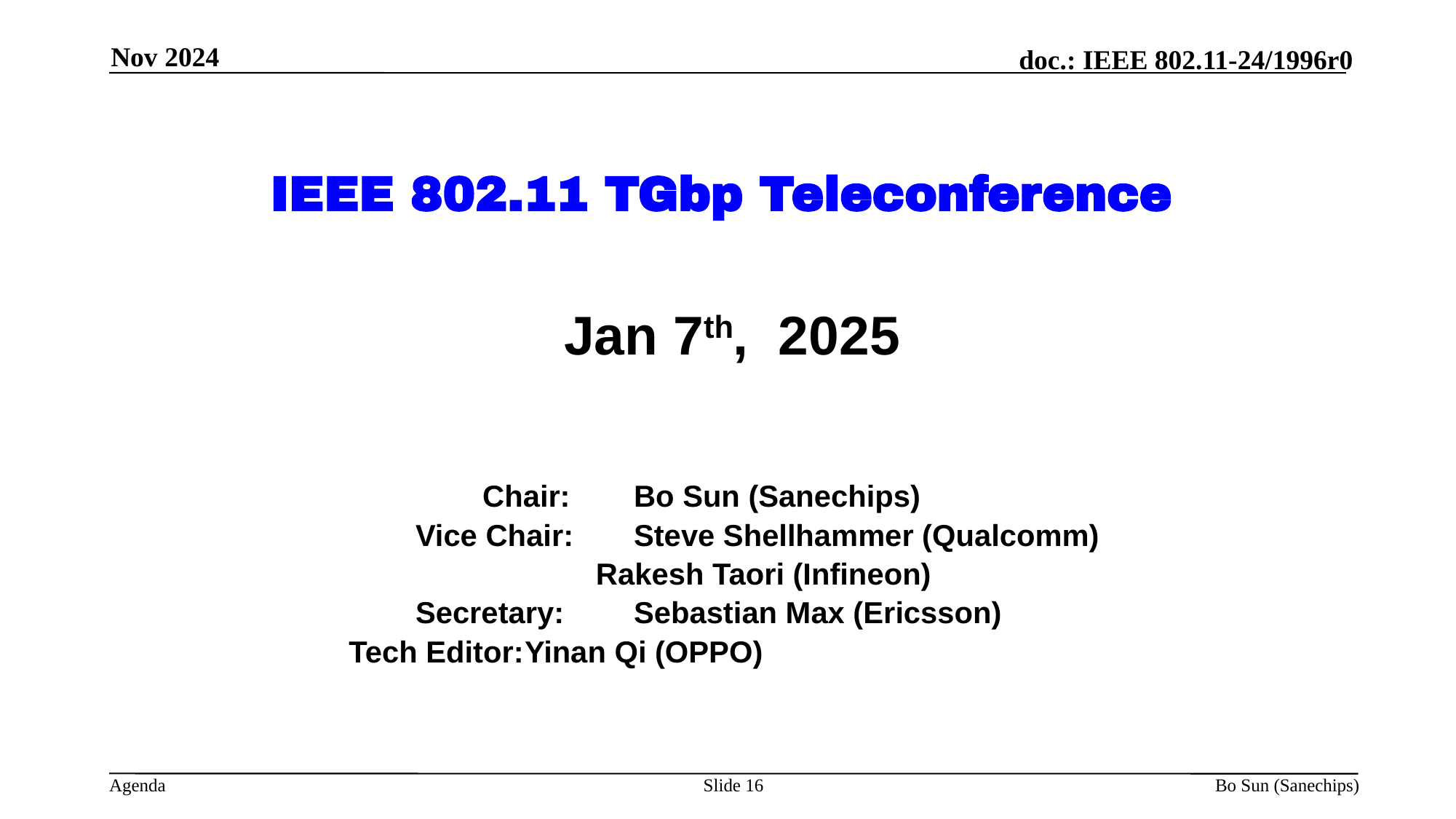

Nov 2024
IEEE 802.11 TGbp Teleconference

Jan 7th,  2025

		   	        Chair:	Bo Sun (Sanechips)
			Vice Chair:	Steve Shellhammer (Qualcomm)
  Rakesh Taori (Infineon)
	    		Secretary: 	Sebastian Max (Ericsson)
                       Tech Editor:	Yinan Qi (OPPO)
Slide 16
Bo Sun (Sanechips)